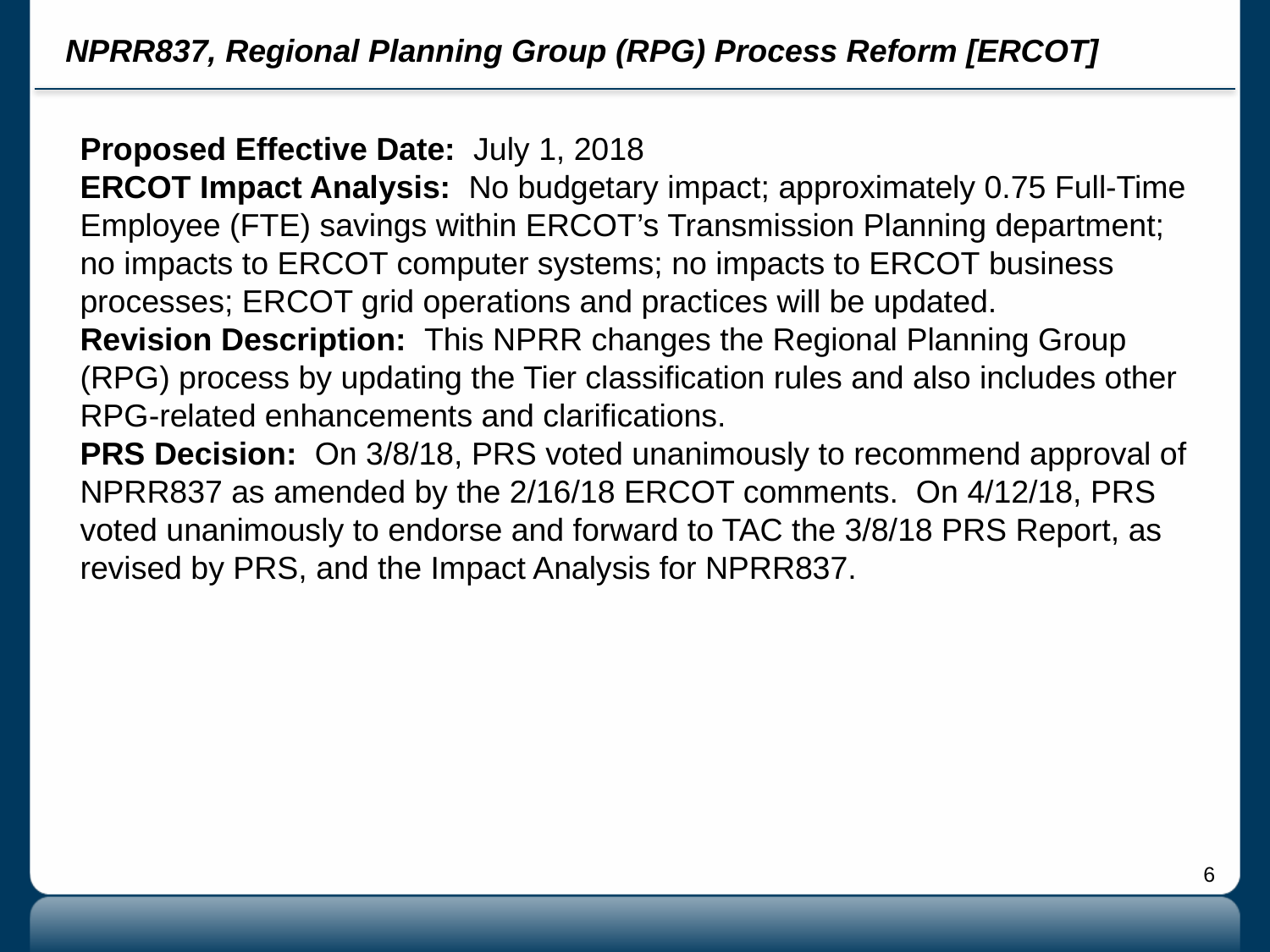

# NPRR837, Regional Planning Group (RPG) Process Reform [ERCOT]
Proposed Effective Date:  July 1, 2018
ERCOT Impact Analysis:  No budgetary impact; approximately 0.75 Full-Time Employee (FTE) savings within ERCOT’s Transmission Planning department; no impacts to ERCOT computer systems; no impacts to ERCOT business processes; ERCOT grid operations and practices will be updated.
Revision Description:  This NPRR changes the Regional Planning Group (RPG) process by updating the Tier classification rules and also includes other RPG-related enhancements and clarifications.
PRS Decision:  On 3/8/18, PRS voted unanimously to recommend approval of NPRR837 as amended by the 2/16/18 ERCOT comments.  On 4/12/18, PRS voted unanimously to endorse and forward to TAC the 3/8/18 PRS Report, as revised by PRS, and the Impact Analysis for NPRR837.